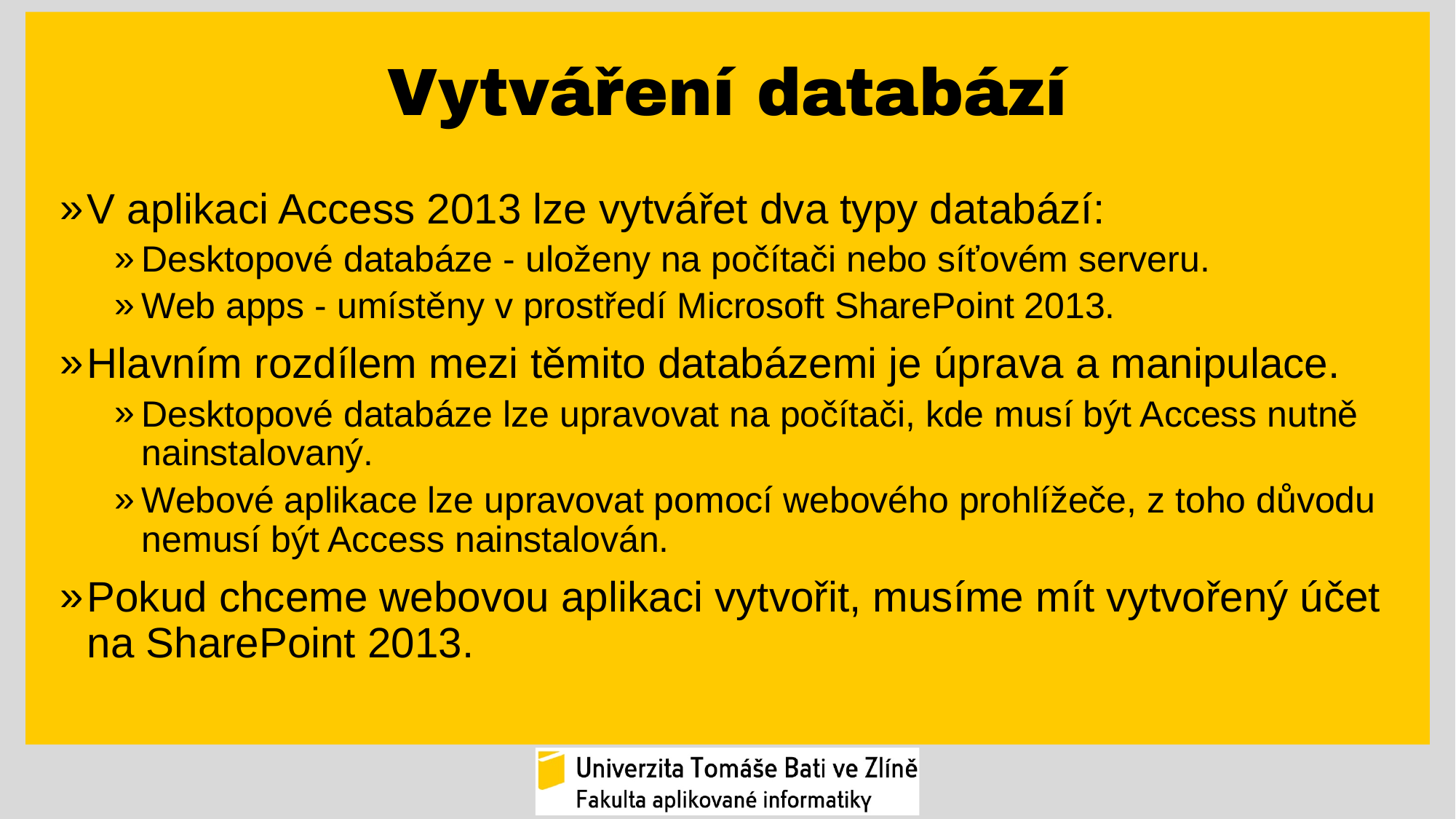

# Vytváření databází
V aplikaci Access 2013 lze vytvářet dva typy databází:
Desktopové databáze - uloženy na počítači nebo síťovém serveru.
Web apps - umístěny v prostředí Microsoft SharePoint 2013.
Hlavním rozdílem mezi těmito databázemi je úprava a manipulace.
Desktopové databáze lze upravovat na počítači, kde musí být Access nutně nainstalovaný.
Webové aplikace lze upravovat pomocí webového prohlížeče, z toho důvodu nemusí být Access nainstalován.
Pokud chceme webovou aplikaci vytvořit, musíme mít vytvořený účet na SharePoint 2013.